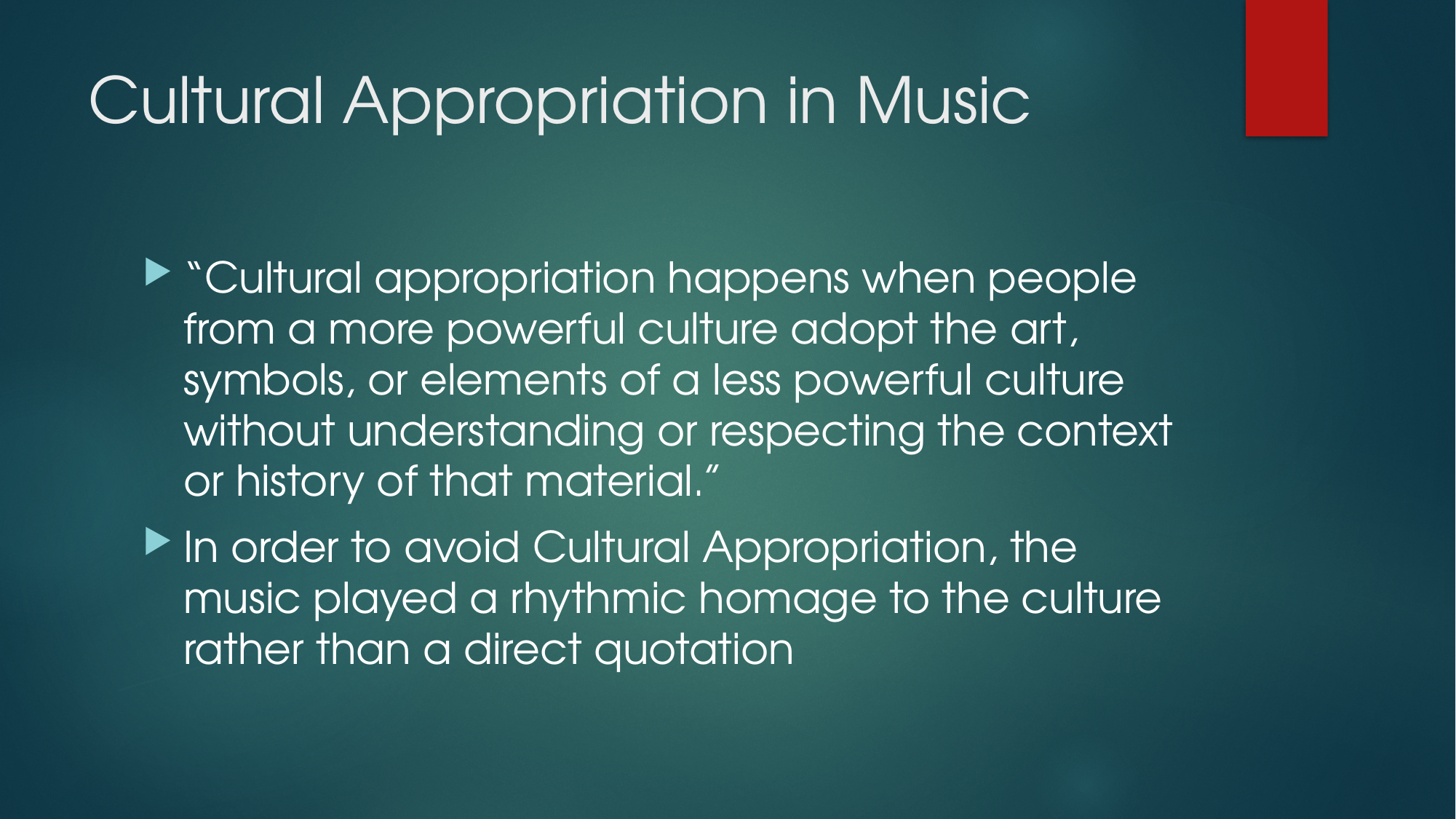

# Cultural Appropriation in Music
“Cultural appropriation happens when people from a more powerful culture adopt the art, symbols, or elements of a less powerful culture without understanding or respecting the context or history of that material.”
In order to avoid Cultural Appropriation, the music played a rhythmic homage to the culture rather than a direct quotation